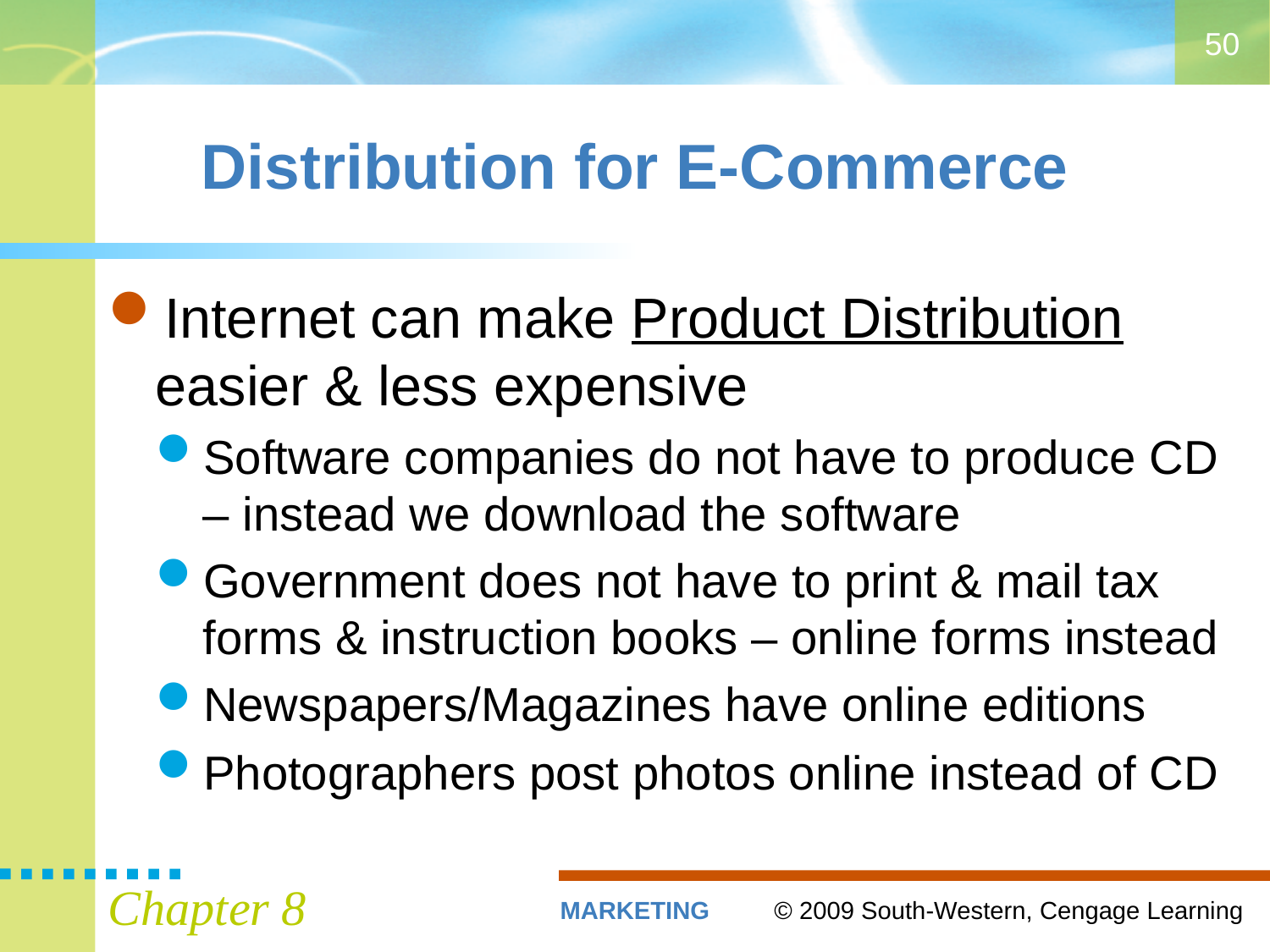

50
# Distribution for E-Commerce
Internet can make Product Distribution easier & less expensive
Software companies do not have to produce CD – instead we download the software
Government does not have to print & mail tax forms & instruction books – online forms instead
Newspapers/Magazines have online editions
Photographers post photos online instead of CD
Chapter 8